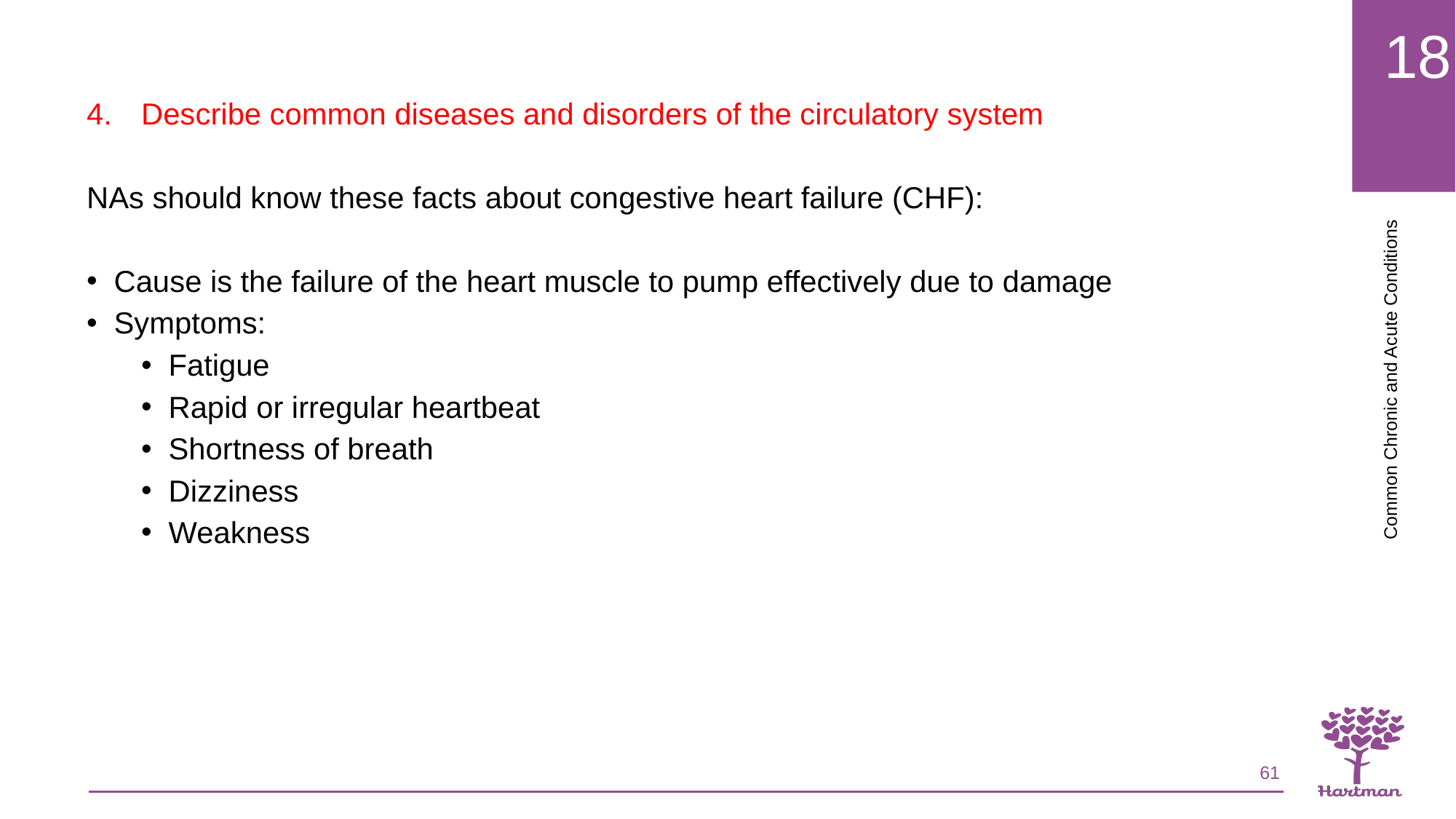

Describe common diseases and disorders of the circulatory system

NAs should know these facts about congestive heart failure (CHF):

Cause is the failure of the heart muscle to pump effectively due to damage
Symptoms:
Fatigue
Rapid or irregular heartbeat
Shortness of breath
Dizziness
Weakness

61